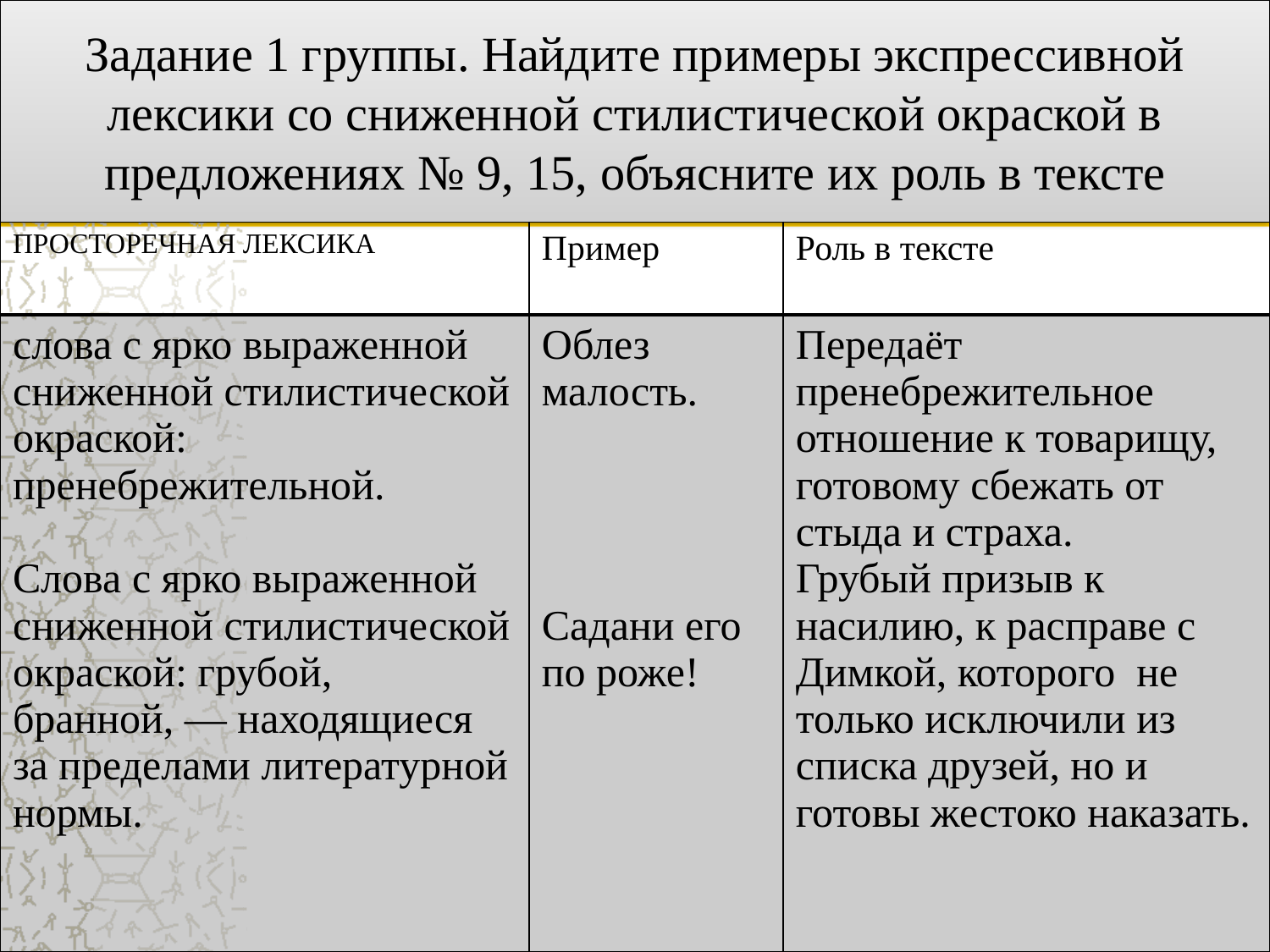

# Задание 1 группы. Найдите примеры экспрессивной лексики со сниженной стилистической окраской в предложениях № 9, 15, объясните их роль в тексте
| ПРОСТОРЕЧНАЯ ЛЕКСИКА | Пример | Роль в тексте |
| --- | --- | --- |
| слова с ярко выраженной сниженной стилистической окраской: пренебрежительной. Слова с ярко выраженной сниженной стилистической окраской: грубой, бранной, — находящиеся за пределами литературной нормы. | Облез малость. Садани его по роже! | Передаёт пренебрежительное отношение к товарищу, готовому сбежать от стыда и страха. Грубый призыв к насилию, к расправе с Димкой, которого не только исключили из списка друзей, но и готовы жестоко наказать. |